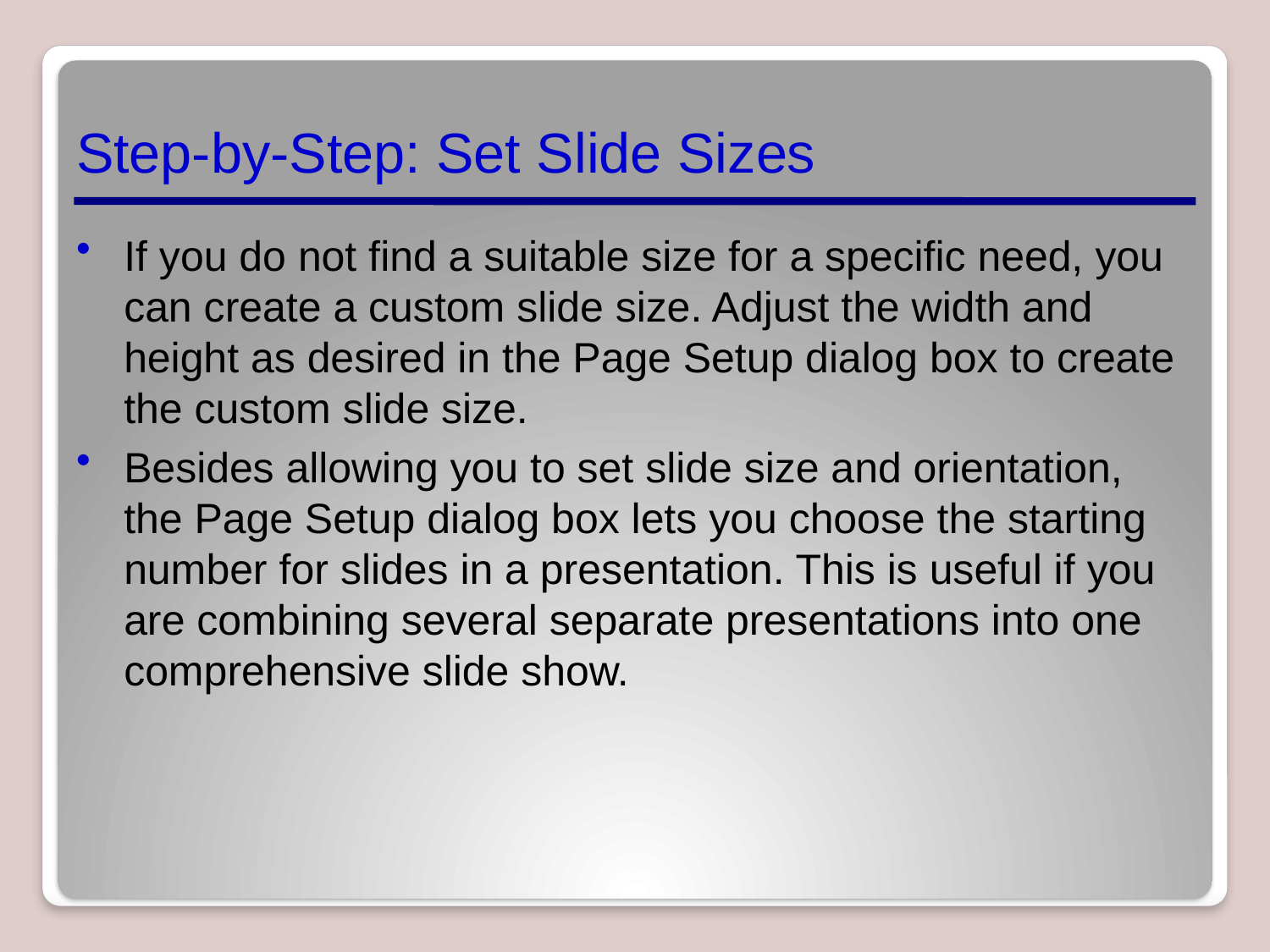

# Step-by-Step: Set Slide Sizes
If you do not find a suitable size for a specific need, you can create a custom slide size. Adjust the width and height as desired in the Page Setup dialog box to create the custom slide size.
Besides allowing you to set slide size and orientation, the Page Setup dialog box lets you choose the starting number for slides in a presentation. This is useful if you are combining several separate presentations into one comprehensive slide show.